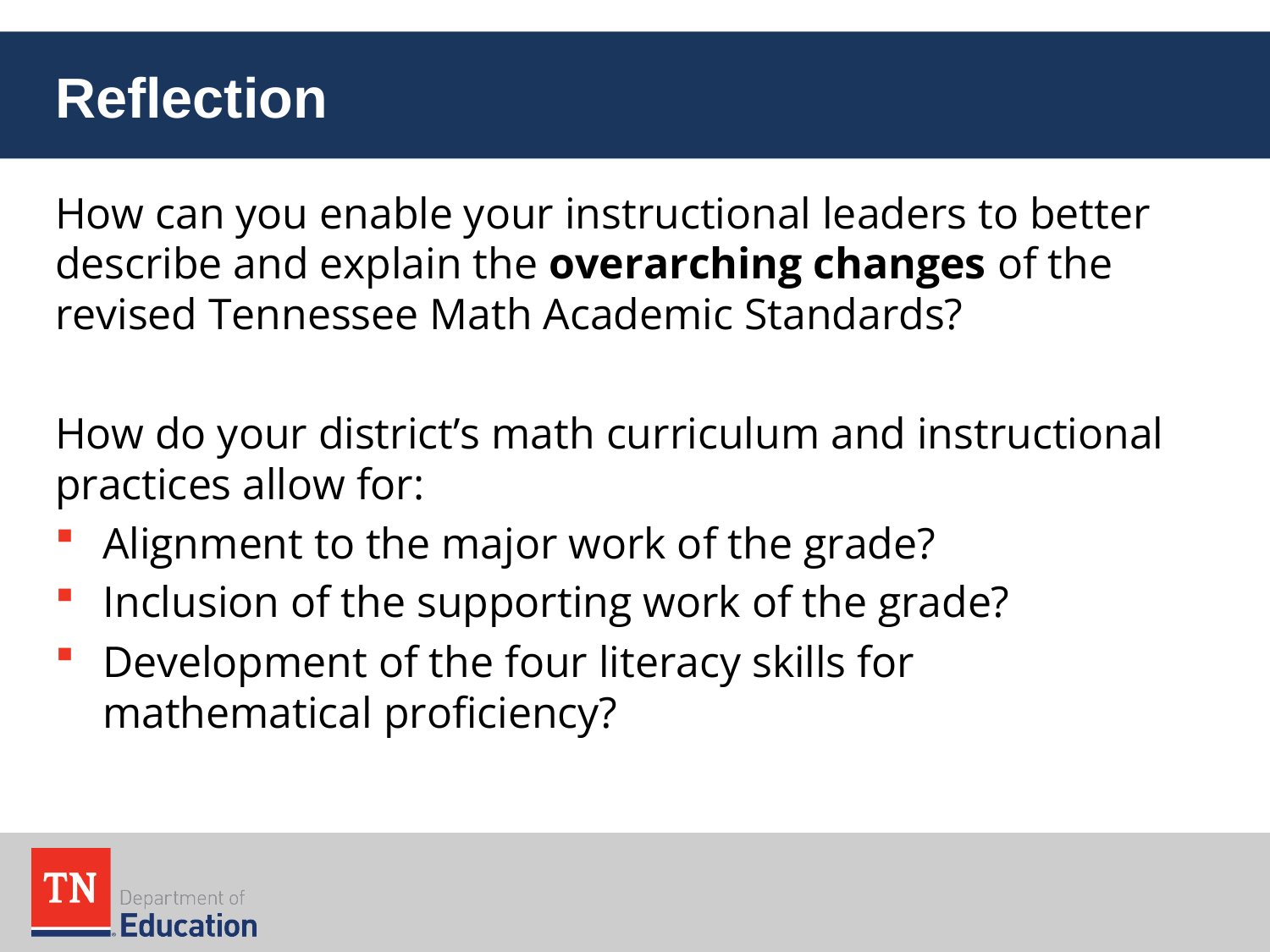

# Reflection
How can you enable your instructional leaders to better describe and explain the overarching changes of the revised Tennessee Math Academic Standards?

How do your district’s math curriculum and instructional practices allow for:
Alignment to the major work of the grade?
Inclusion of the supporting work of the grade?
Development of the four literacy skills for mathematical proficiency?